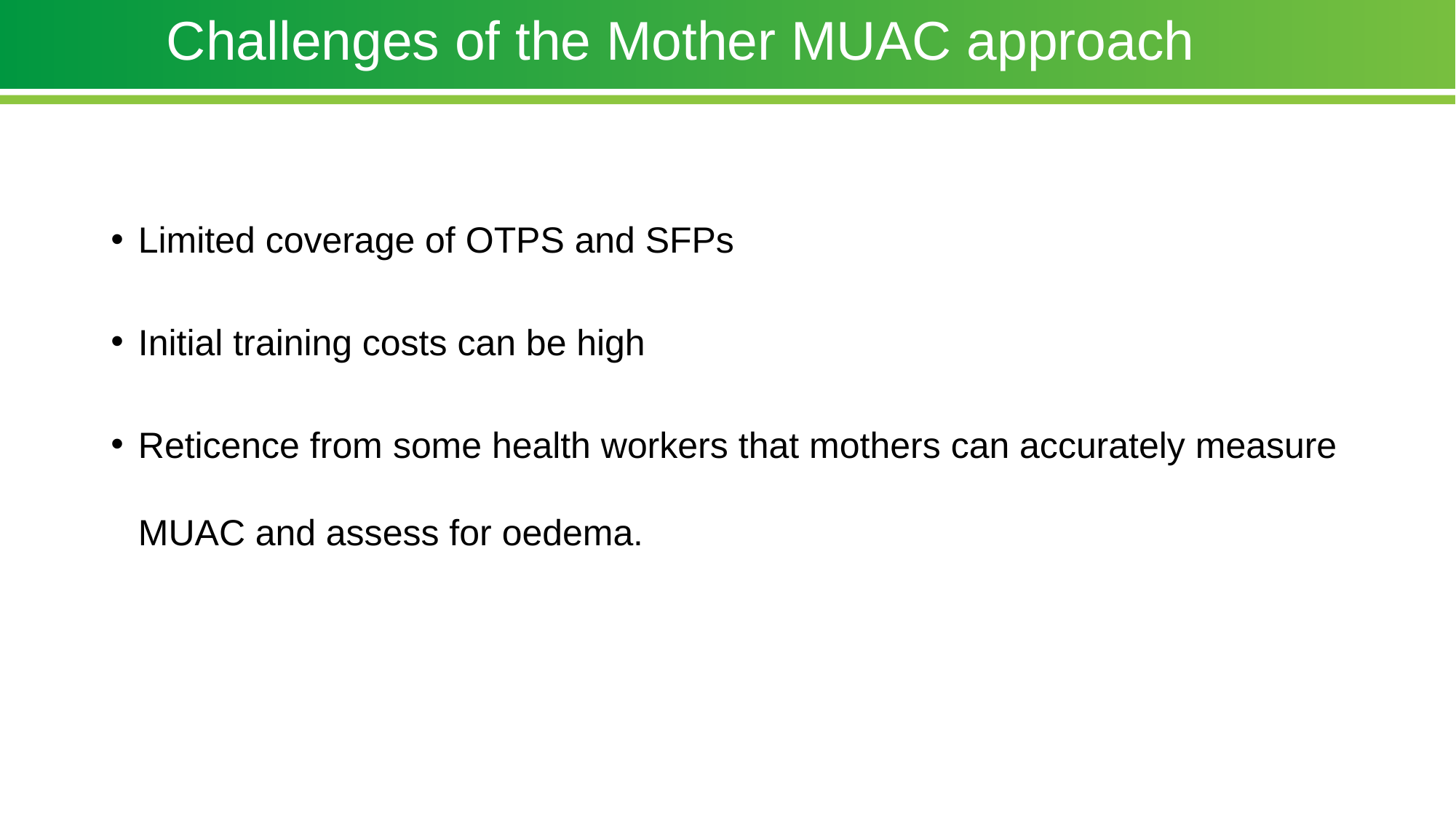

# Challenges of the Mother MUAC approach
Limited coverage of OTPS and SFPs
Initial training costs can be high
Reticence from some health workers that mothers can accurately measure MUAC and assess for oedema.